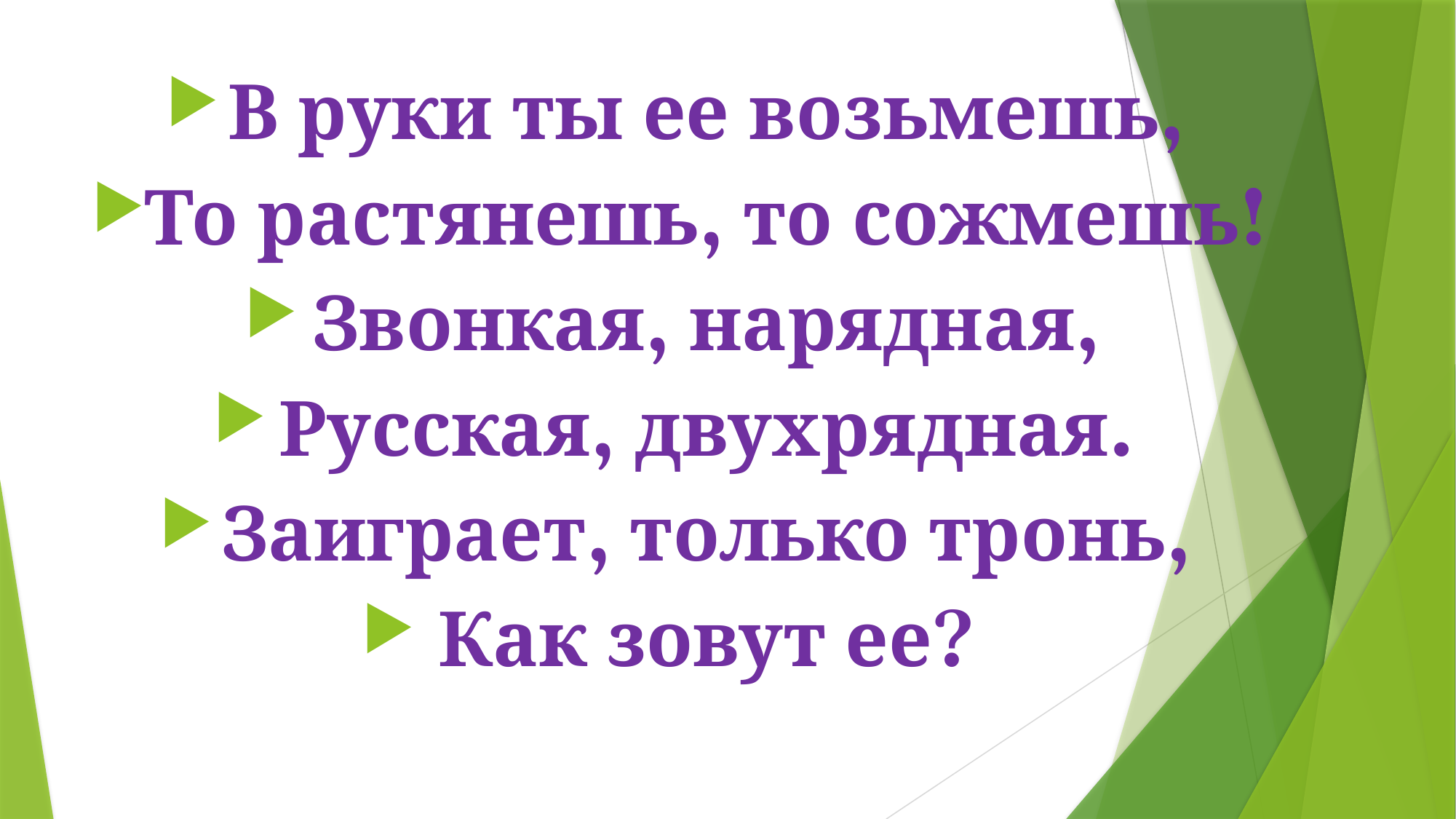

В руки ты ее возьмешь,
То растянешь, то сожмешь!
Звонкая, нарядная,
Русская, двухрядная.
Заиграет, только тронь,
Как зовут ее?

#